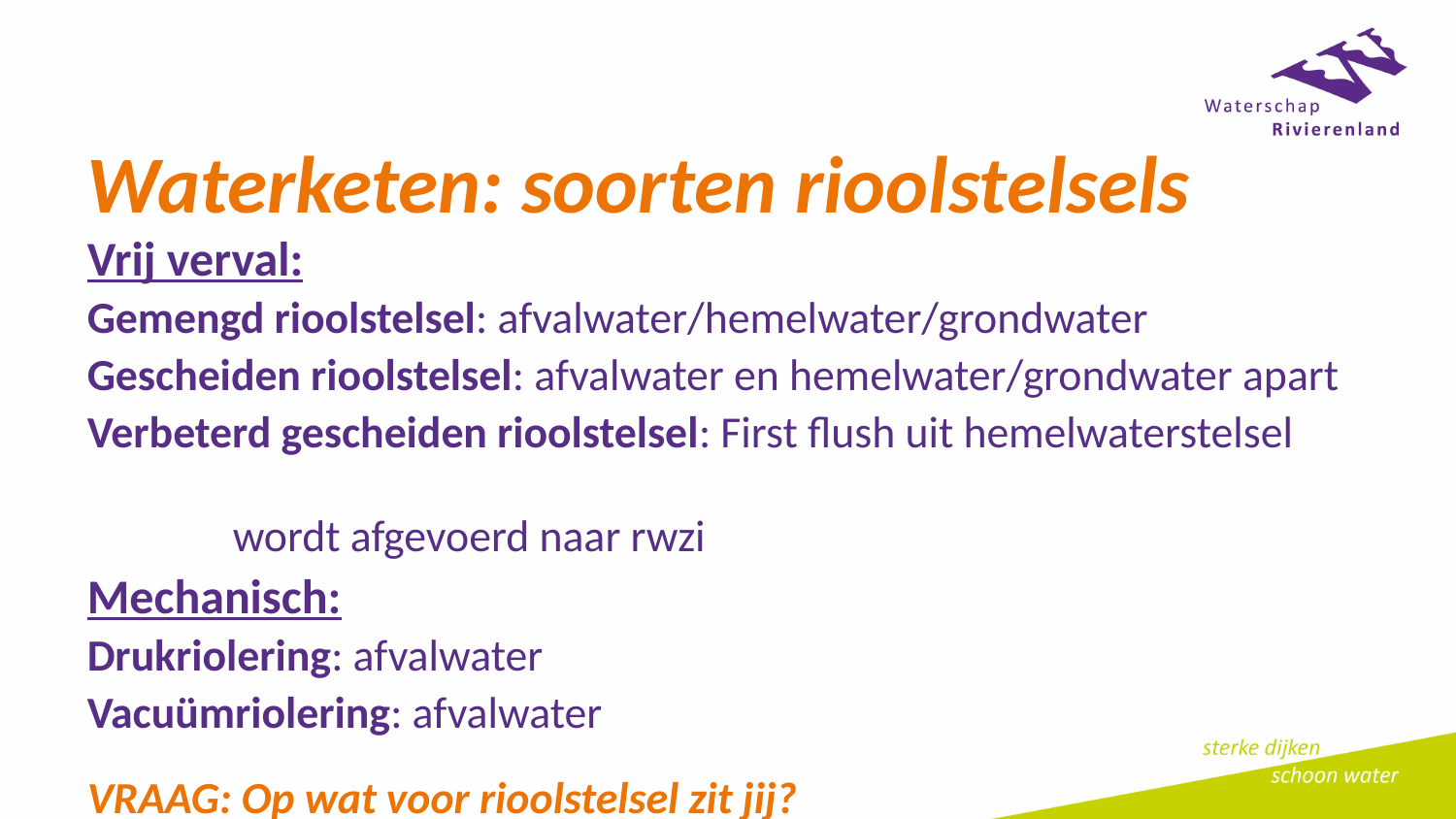

# Waterketen: soorten rioolstelsels
Vrij verval:
Gemengd rioolstelsel: afvalwater/hemelwater/grondwater
Gescheiden rioolstelsel: afvalwater en hemelwater/grondwater apart
Verbeterd gescheiden rioolstelsel: First flush uit hemelwaterstelsel
									wordt afgevoerd naar rwzi
Mechanisch:
Drukriolering: afvalwater
Vacuümriolering: afvalwater

VRAAG: Op wat voor rioolstelsel zit jij?